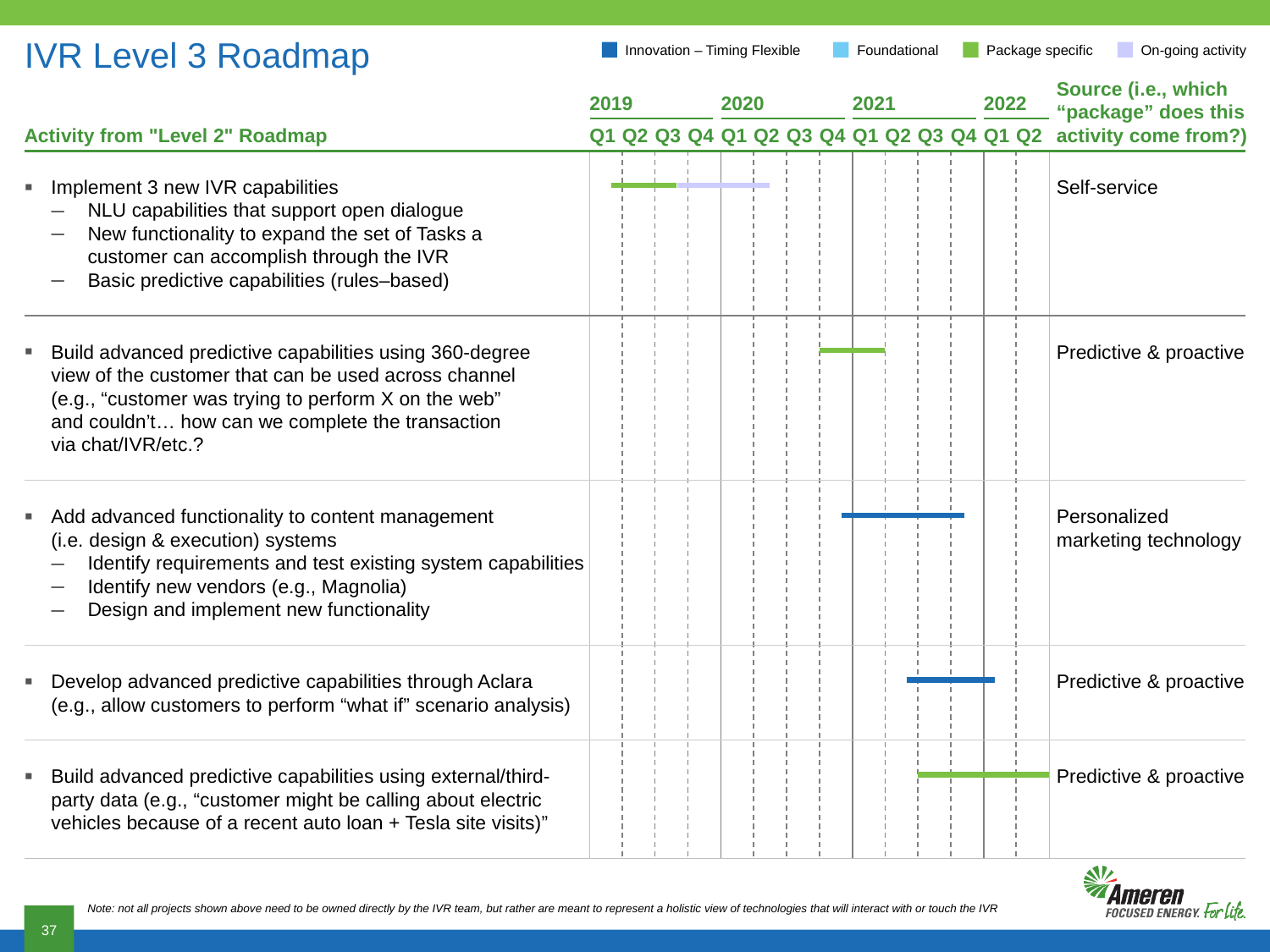

# IVR Level 3 Roadmap
Innovation – Timing Flexible
Foundational
Package specific
On-going activity

Source (i.e., which
“package” does this
activity come from?)
2019
2020
2021
2022
Q1
Q2
Q3
Q4
Q1
Q2
Q3
Q4
Q1
Q2
Q3
Q4
Q1
Q2
Activity from "Level 2" Roadmap
Implement 3 new IVR capabilities
NLU capabilities that support open dialogue
New functionality to expand the set of Tasks a
customer can accomplish through the IVR
Basic predictive capabilities (rules–based)
Self-service
Build advanced predictive capabilities using 360-degree
view of the customer that can be used across channel
(e.g., “customer was trying to perform X on the web”
and couldn’t… how can we complete the transaction
via chat/IVR/etc.?
Predictive & proactive
Add advanced functionality to content management
(i.e. design & execution) systems
Identify requirements and test existing system capabilities
Identify new vendors (e.g., Magnolia)
Design and implement new functionality
Personalized
marketing technology
Develop advanced predictive capabilities through Aclara
(e.g., allow customers to perform “what if” scenario analysis)
Predictive & proactive
Predictive & proactive
Build advanced predictive capabilities using external/third-
party data (e.g., “customer might be calling about electric
vehicles because of a recent auto loan + Tesla site visits)”
Note: not all projects shown above need to be owned directly by the IVR team, but rather are meant to represent a holistic view of technologies that will interact with or touch the IVR